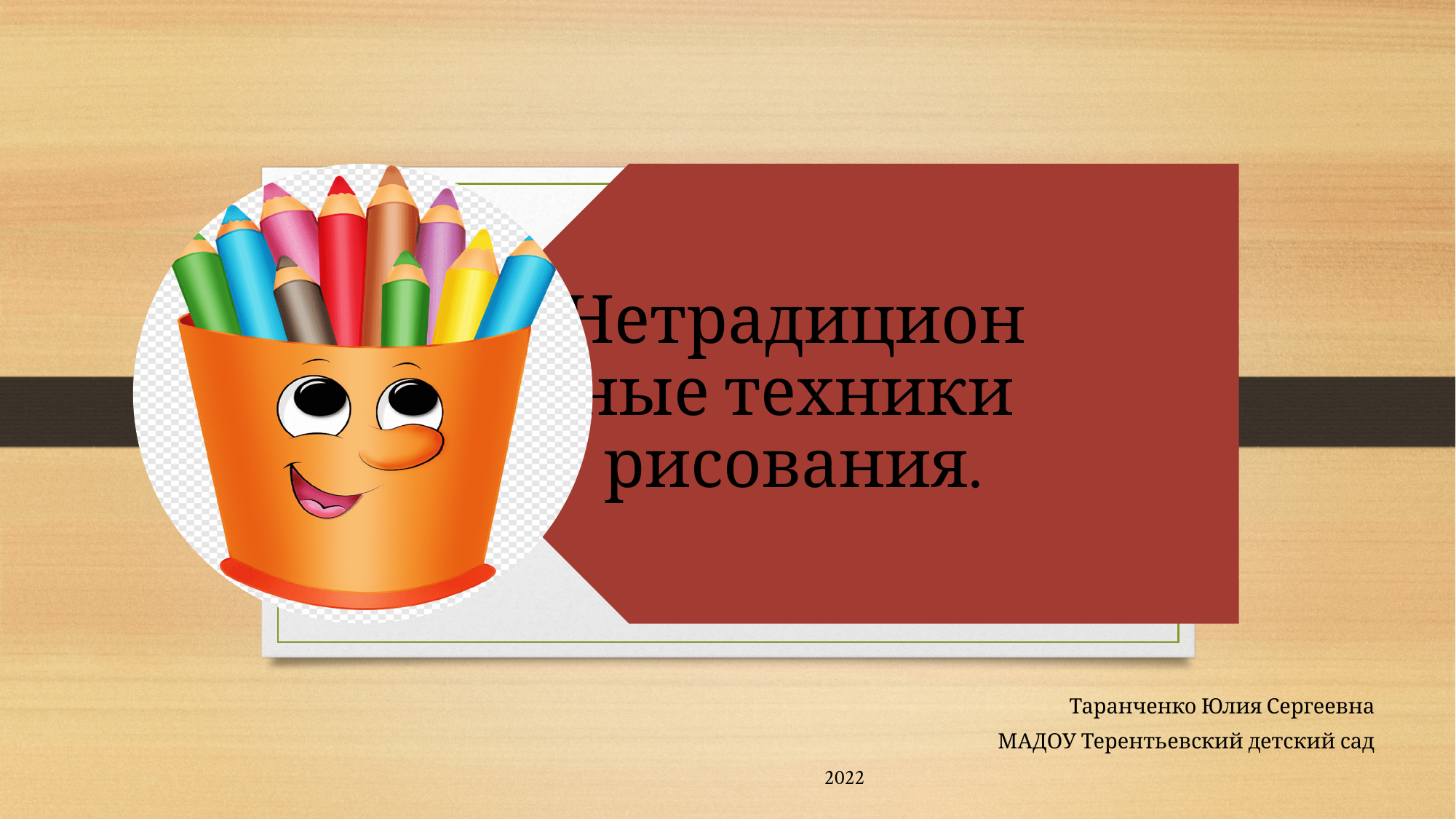

Нетрадиционные техники рисования.
Таранченко Юлия Сергеевна
МАДОУ Терентьевский детский сад
2022